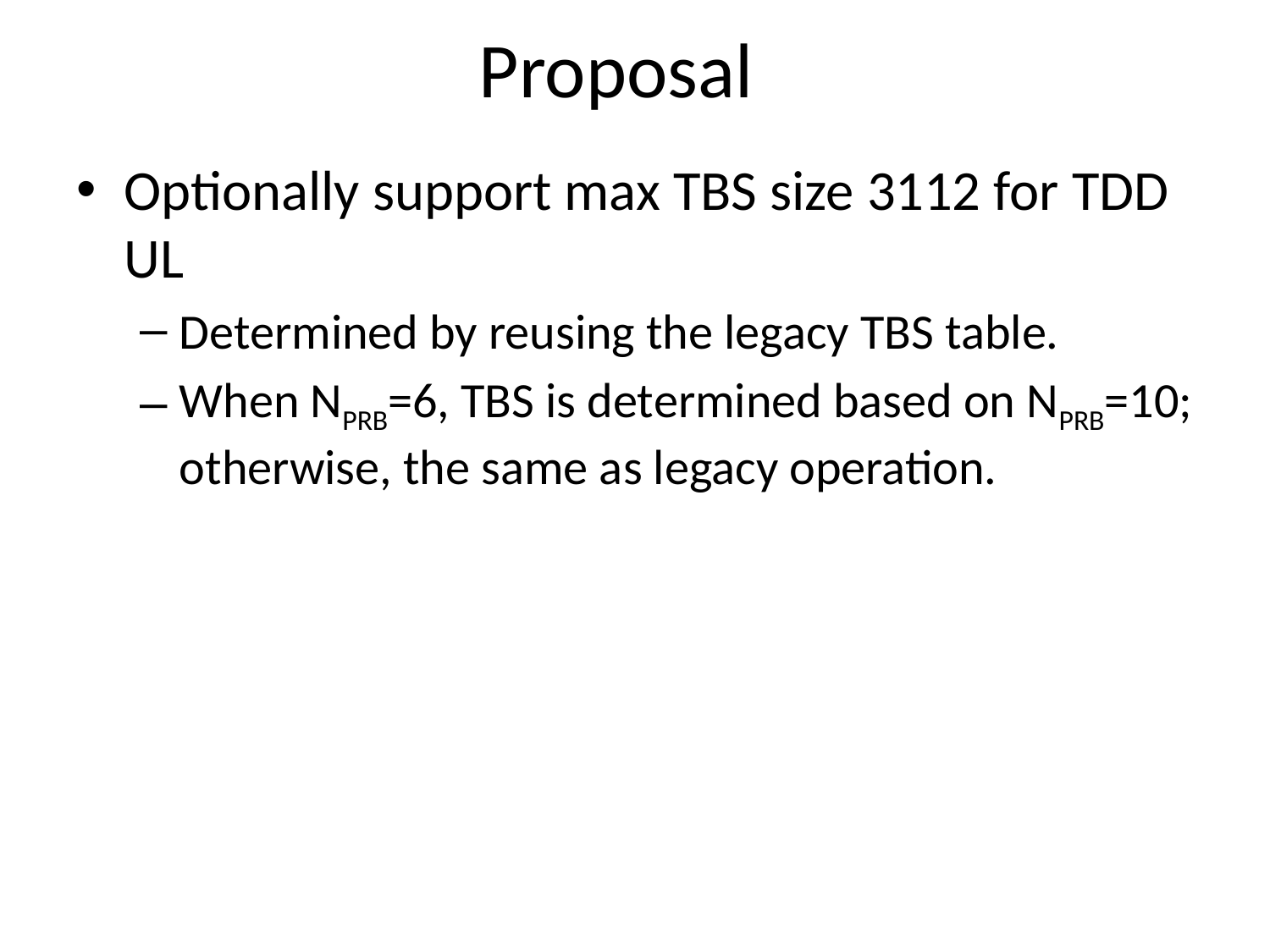

# Proposal
Optionally support max TBS size 3112 for TDD UL
Determined by reusing the legacy TBS table.
When NPRB=6, TBS is determined based on NPRB=10; otherwise, the same as legacy operation.